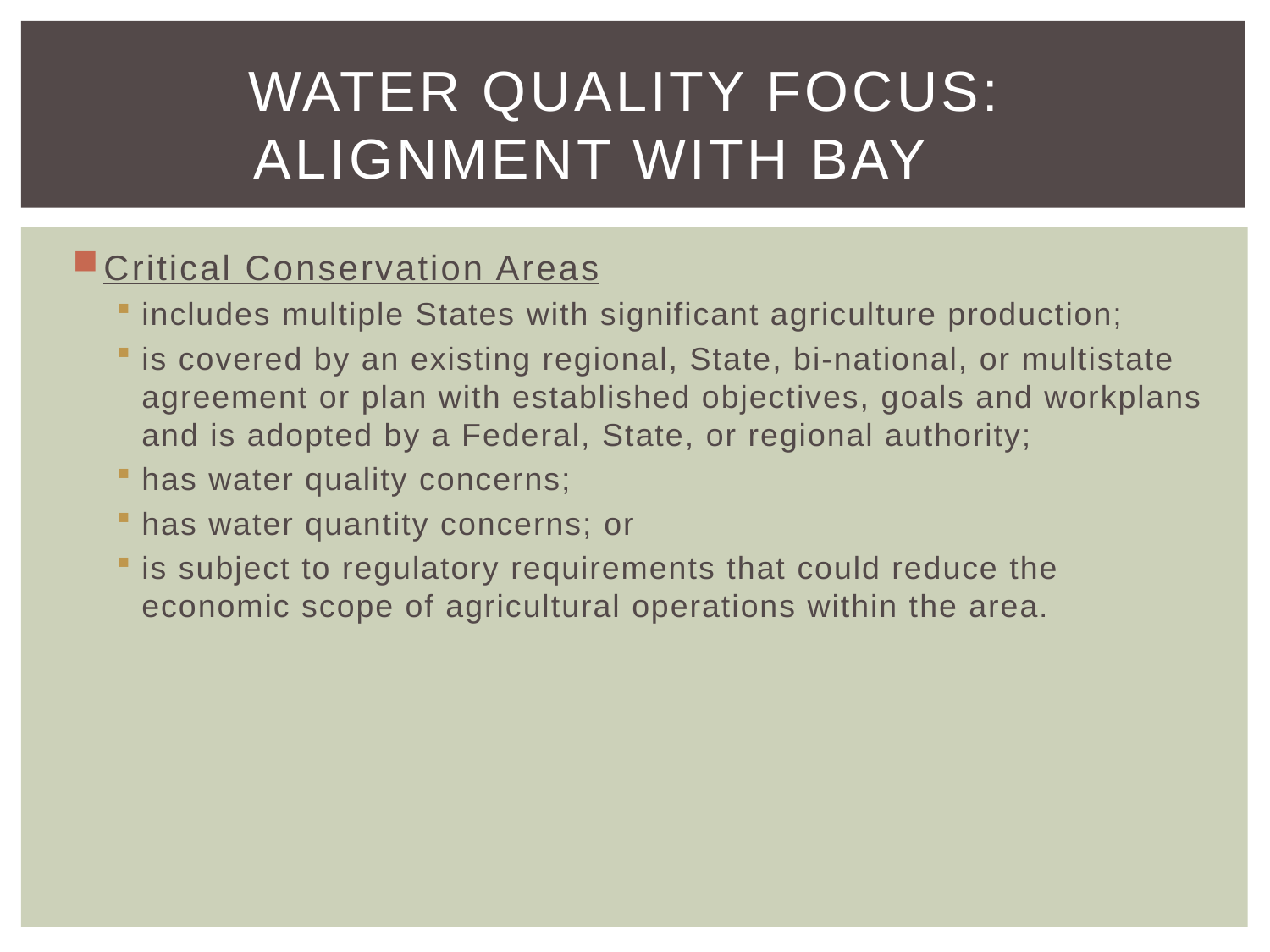

# WATER QUALITY FOCUS:  ALIGNMENT WITH BAY
Critical Conservation Areas
includes multiple States with significant agriculture production;
is covered by an existing regional, State, bi-national, or multistate agreement or plan with established objectives, goals and workplans and is adopted by a Federal, State, or regional authority;
has water quality concerns;
has water quantity concerns; or
is subject to regulatory requirements that could reduce the economic scope of agricultural operations within the area.